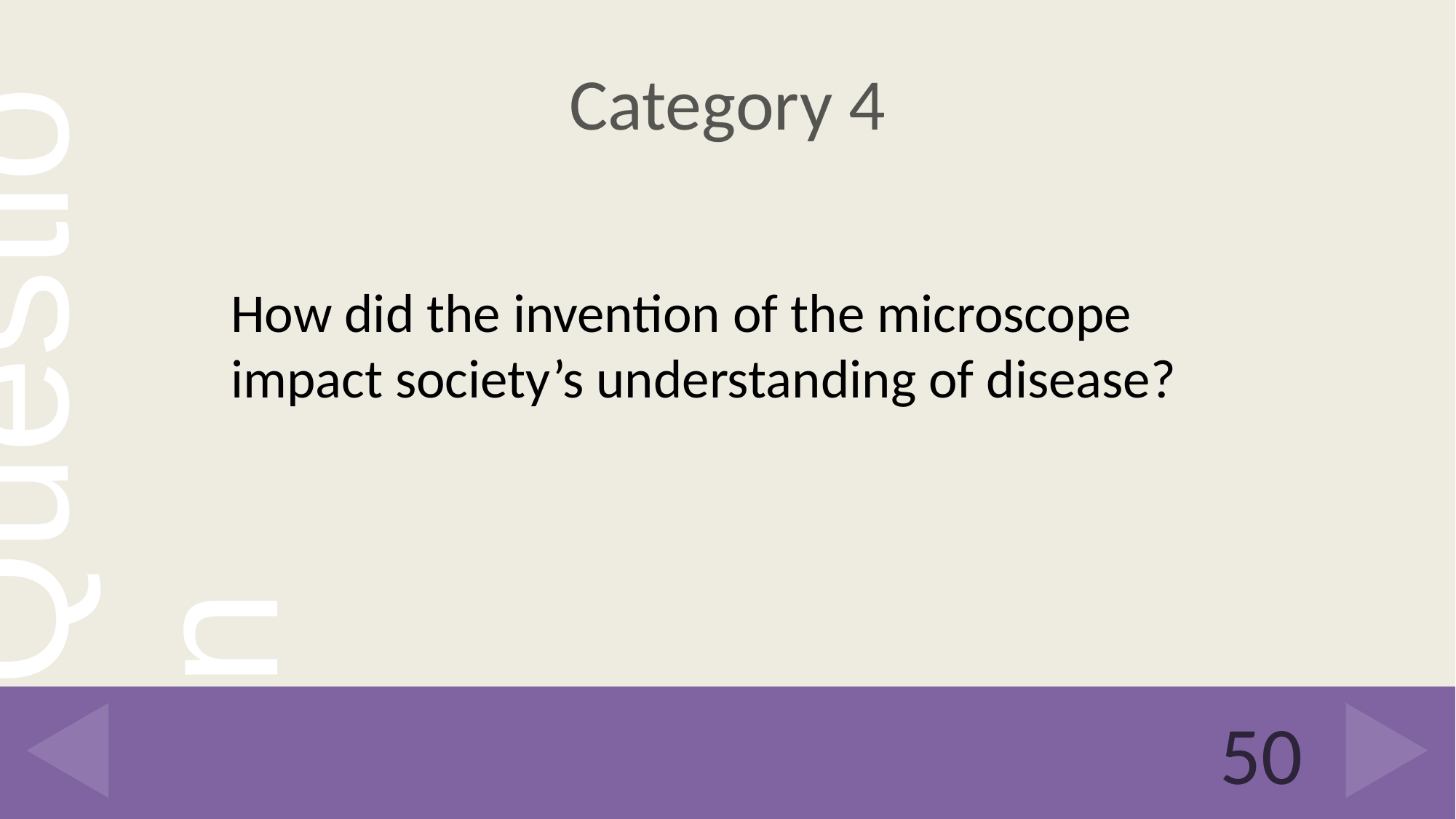

# Category 4
How did the invention of the microscope impact society’s understanding of disease?
50